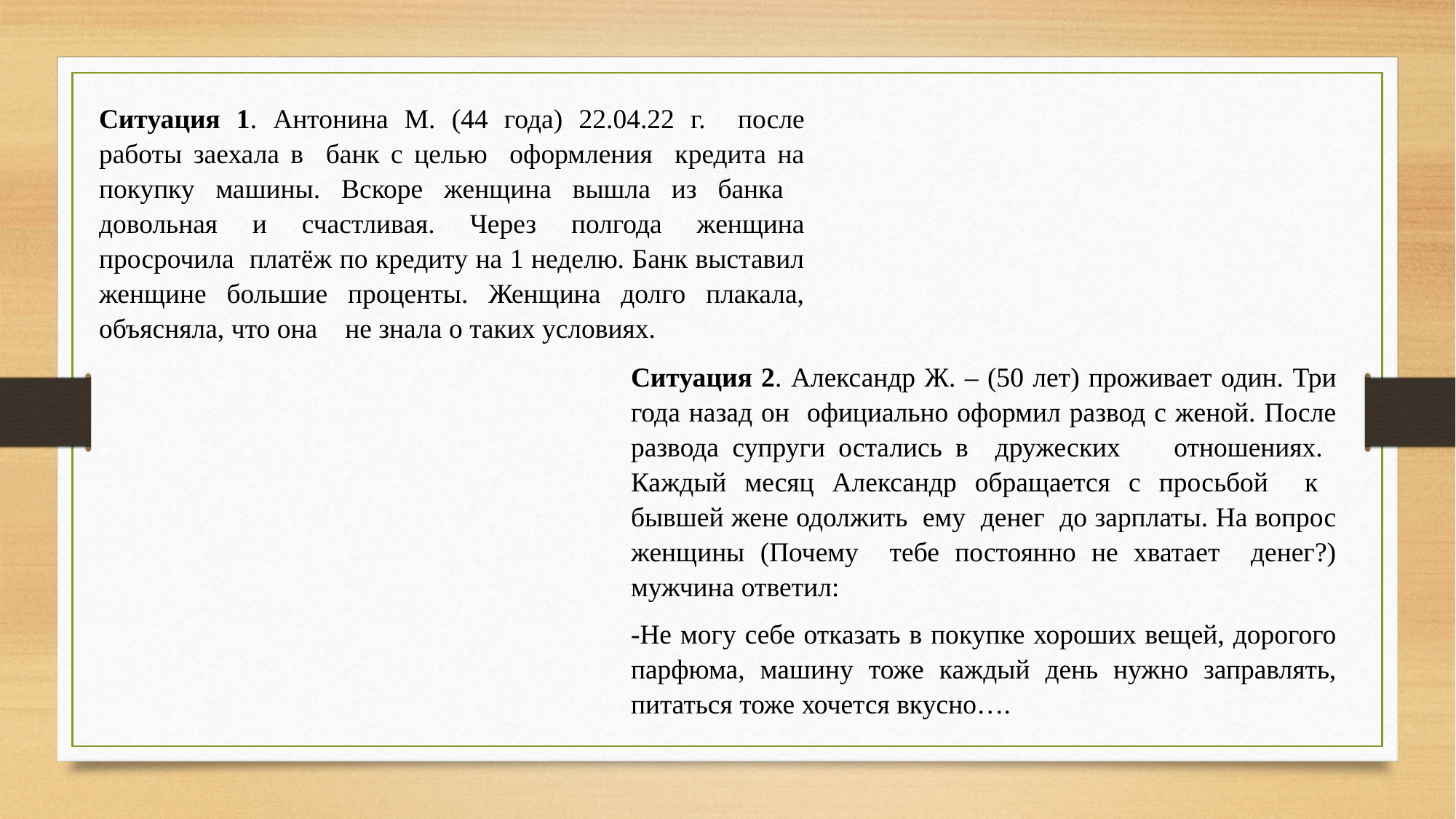

Ситуация 1. Антонина М. (44 года) 22.04.22 г.  после работы заехала в  банк с целью  оформления  кредита на покупку машины. Вскоре женщина вышла из банка  довольная и счастливая. Через полгода женщина просрочила  платёж по кредиту на 1 неделю. Банк выставил женщине большие проценты. Женщина долго плакала, объясняла, что она    не знала о таких условиях.
Ситуация 2. Александр Ж. – (50 лет) проживает один. Три года назад он  официально оформил развод с женой. После развода супруги остались в  дружеских    отношениях.  Каждый месяц Александр обращается с просьбой  к  бывшей жене одолжить  ему  денег  до зарплаты. На вопрос женщины (Почему  тебе постоянно не хватает  денег?) мужчина ответил:
-Не могу себе отказать в покупке хороших вещей, дорогого парфюма, машину тоже каждый день нужно заправлять, питаться тоже хочется вкусно….